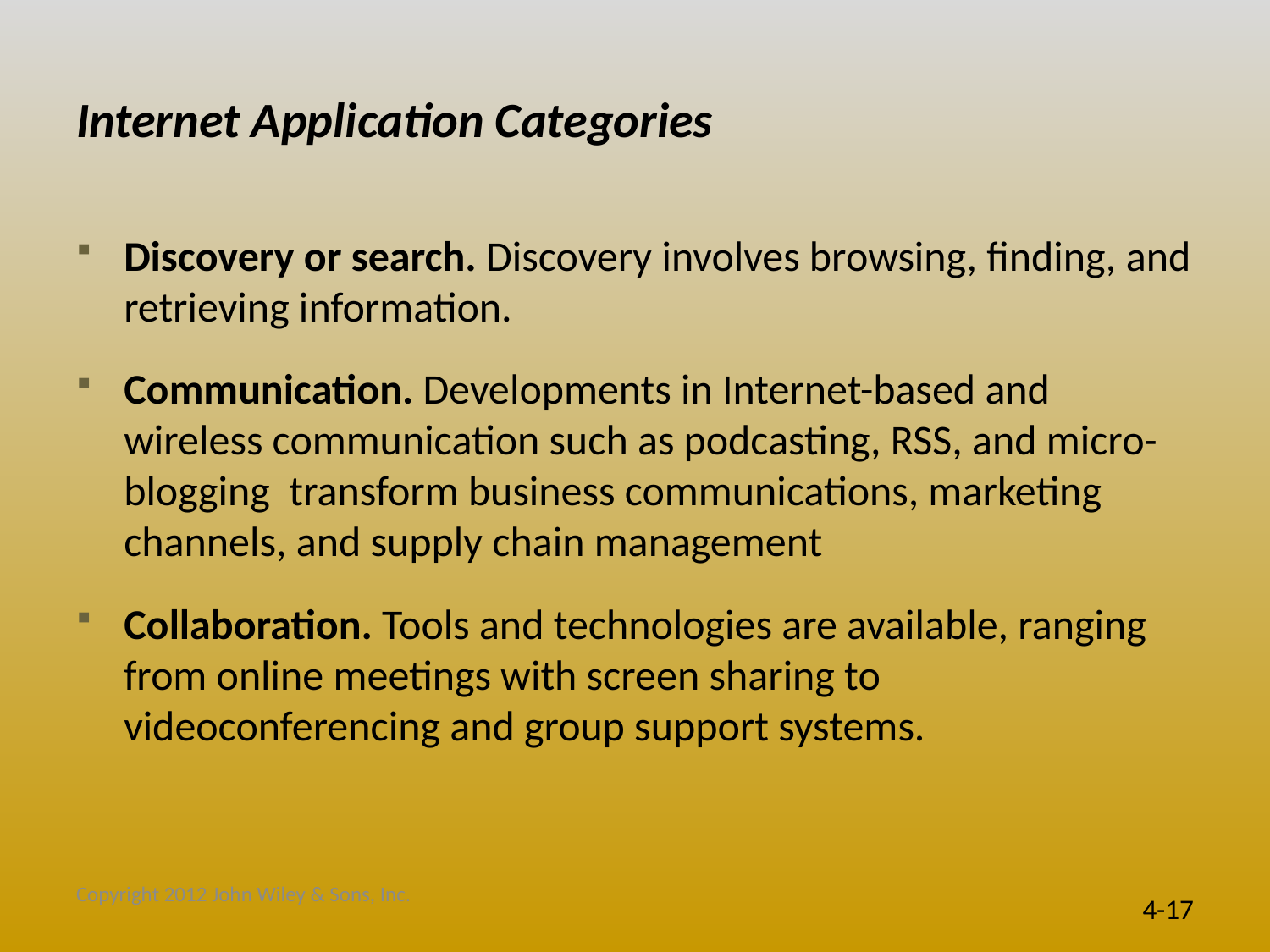

# Internet Application Categories
Discovery or search. Discovery involves browsing, finding, and retrieving information.
Communication. Developments in Internet-based and wireless communication such as podcasting, RSS, and micro-blogging  transform business communications, marketing channels, and supply chain management
Collaboration. Tools and technologies are available, ranging from online meetings with screen sharing to videoconferencing and group support systems.
Copyright 2012 John Wiley & Sons, Inc.
4-17